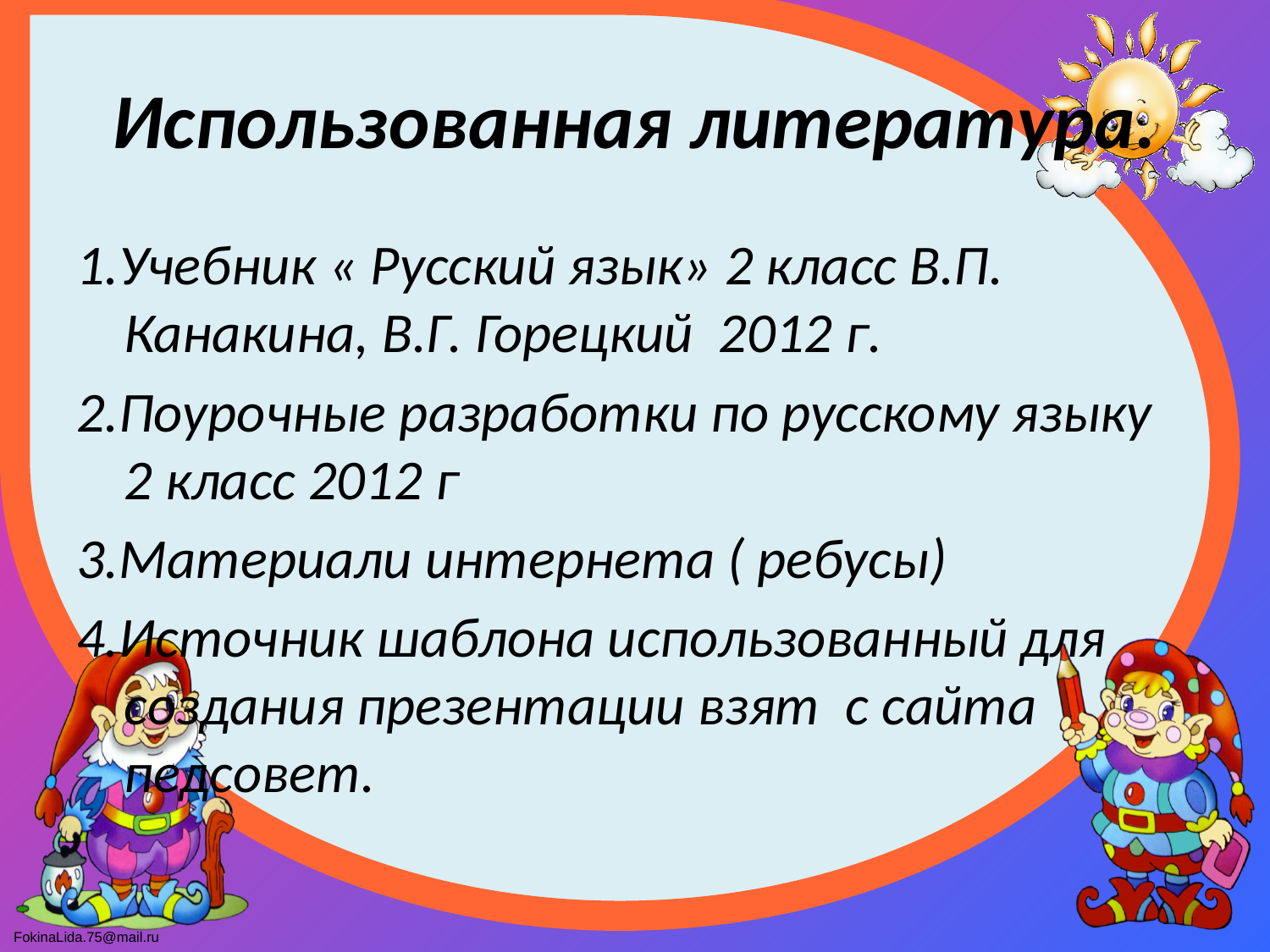

# Использованная литература.
1.Учебник « Русский язык» 2 класс В.П. Канакина, В.Г. Горецкий  2012 г.
2.Поурочные разработки по русскому языку 2 класс 2012 г
3.Материали интернета ( ребусы)
4.Источник шаблона использованный для создания презентации взят  с сайта педсовет.